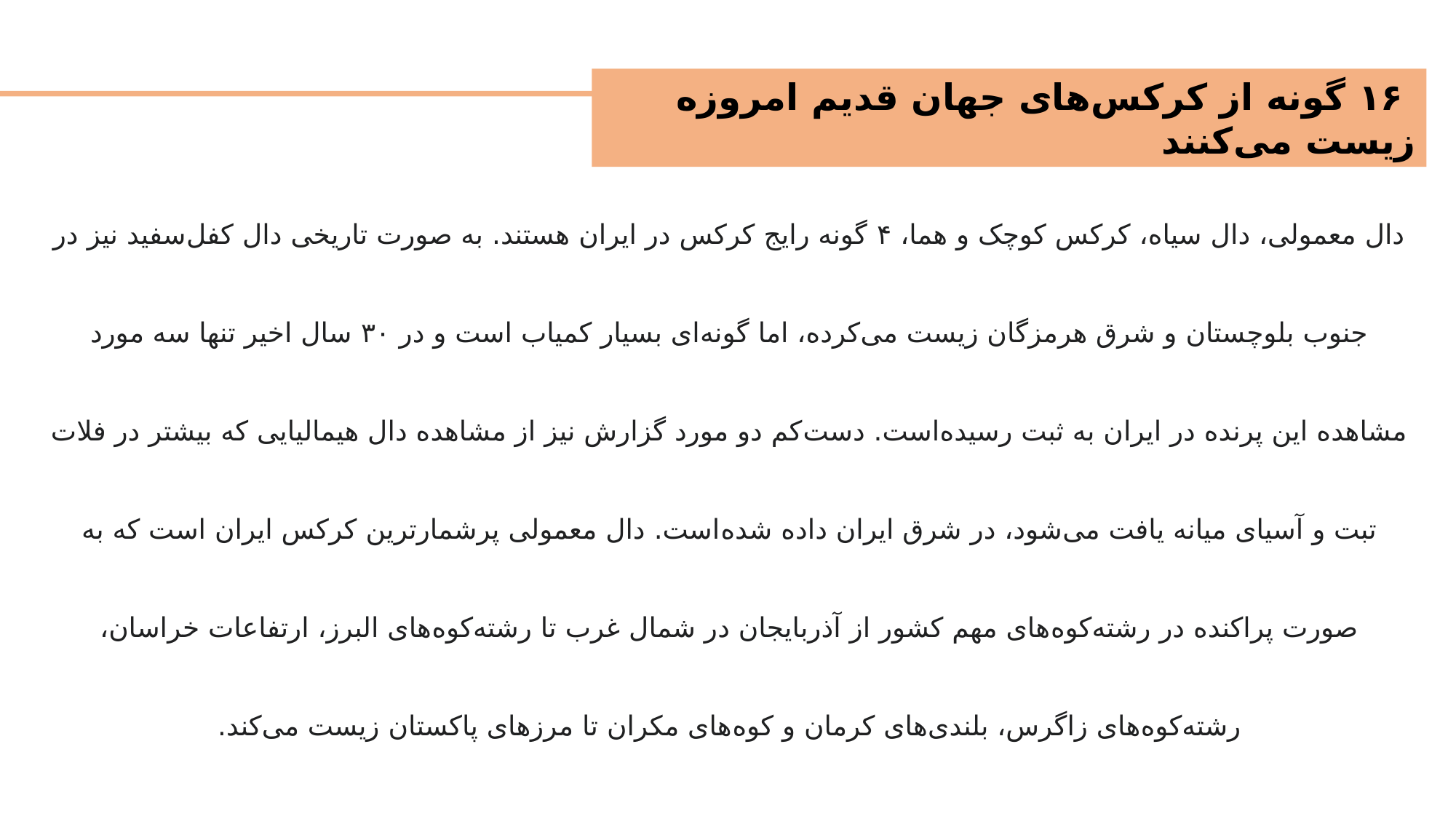

۱۶ گونه از کرکس‌های جهان قدیم امروزه زیست می‌کنند

دال معمولی، دال سیاه، کرکس کوچک و هما، ۴ گونه رایج کرکس در ایران هستند. به صورت تاریخی دال کفل‌سفید نیز در جنوب بلوچستان و شرق هرمزگان زیست می‌کرده، اما گونه‌ای بسیار کمیاب است و در ۳۰ سال اخیر تنها سه مورد مشاهده این پرنده در ایران به ثبت رسیده‌است. دست‌کم دو مورد گزارش نیز از مشاهده دال هیمالیایی که بیشتر در فلات تبت و آسیای میانه یافت می‌شود، در شرق ایران داده شده‌است. دال معمولی پرشمارترین کرکس ایران است که به صورت پراکنده در رشته‌کوه‌های مهم کشور از آذربایجان در شمال غرب تا رشته‌کوه‌های البرز، ارتفاعات خراسان، رشته‌کوه‌های زاگرس، بلندی‌های کرمان و کوه‌های مکران تا مرزهای پاکستان زیست می‌کند.